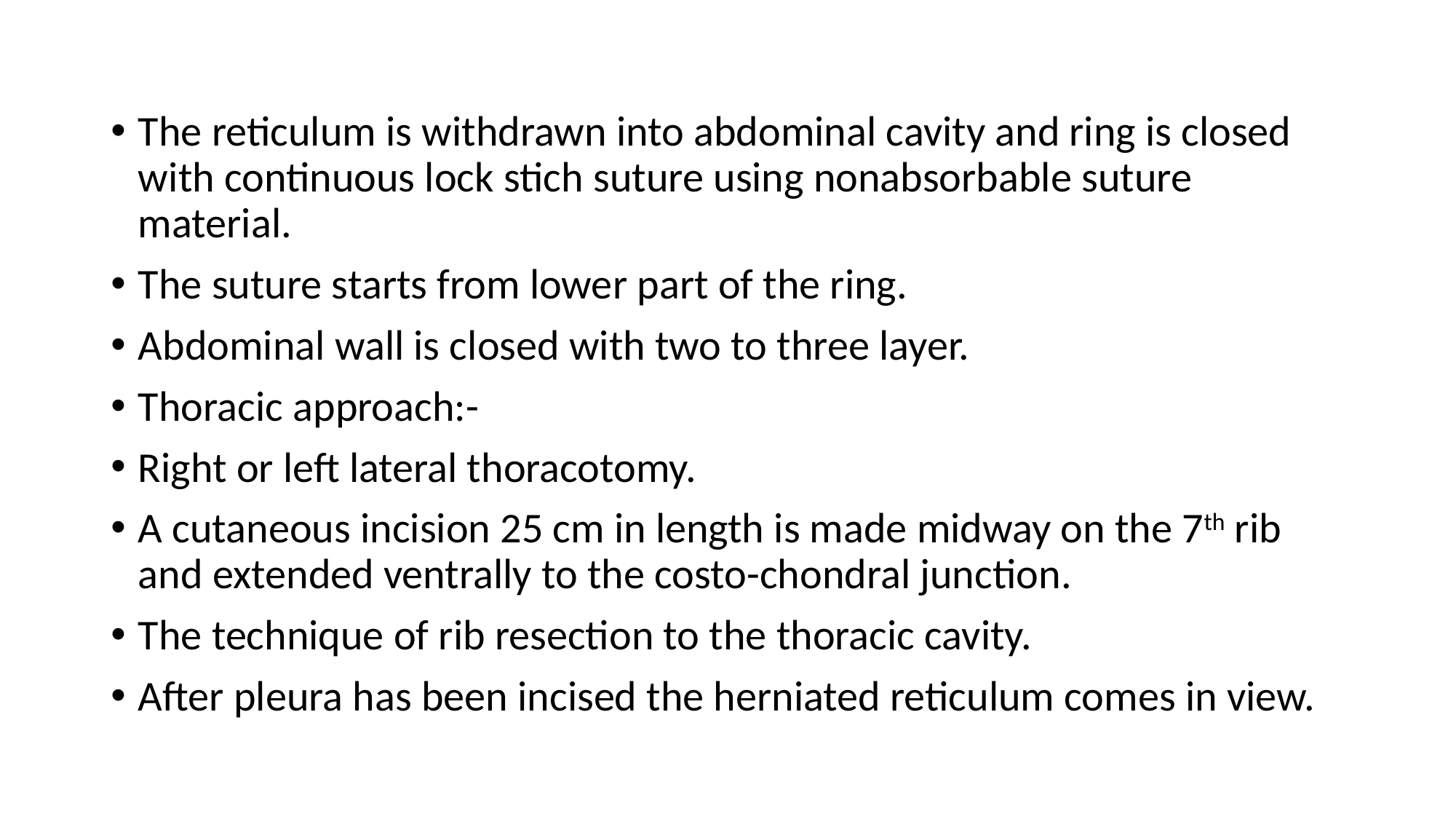

The reticulum is withdrawn into abdominal cavity and ring is closed with continuous lock stich suture using nonabsorbable suture material.
The suture starts from lower part of the ring.
Abdominal wall is closed with two to three layer.
Thoracic approach:-
Right or left lateral thoracotomy.
A cutaneous incision 25 cm in length is made midway on the 7th rib and extended ventrally to the costo-chondral junction.
The technique of rib resection to the thoracic cavity.
After pleura has been incised the herniated reticulum comes in view.